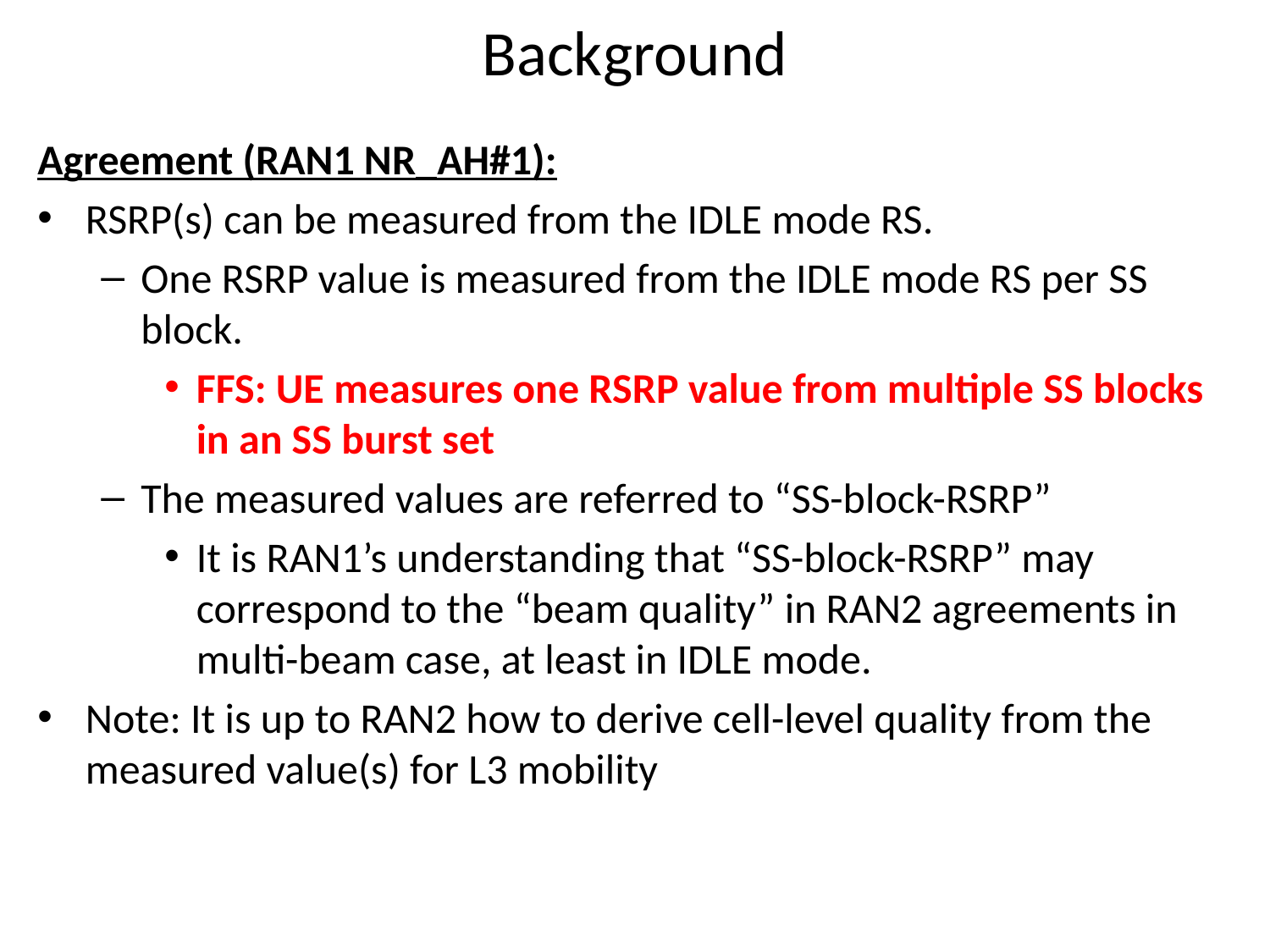

# Background
Agreement (RAN1 NR_AH#1):
RSRP(s) can be measured from the IDLE mode RS.
One RSRP value is measured from the IDLE mode RS per SS block.
FFS: UE measures one RSRP value from multiple SS blocks in an SS burst set
The measured values are referred to “SS-block-RSRP”
It is RAN1’s understanding that “SS-block-RSRP” may correspond to the “beam quality” in RAN2 agreements in multi-beam case, at least in IDLE mode.
Note: It is up to RAN2 how to derive cell-level quality from the measured value(s) for L3 mobility